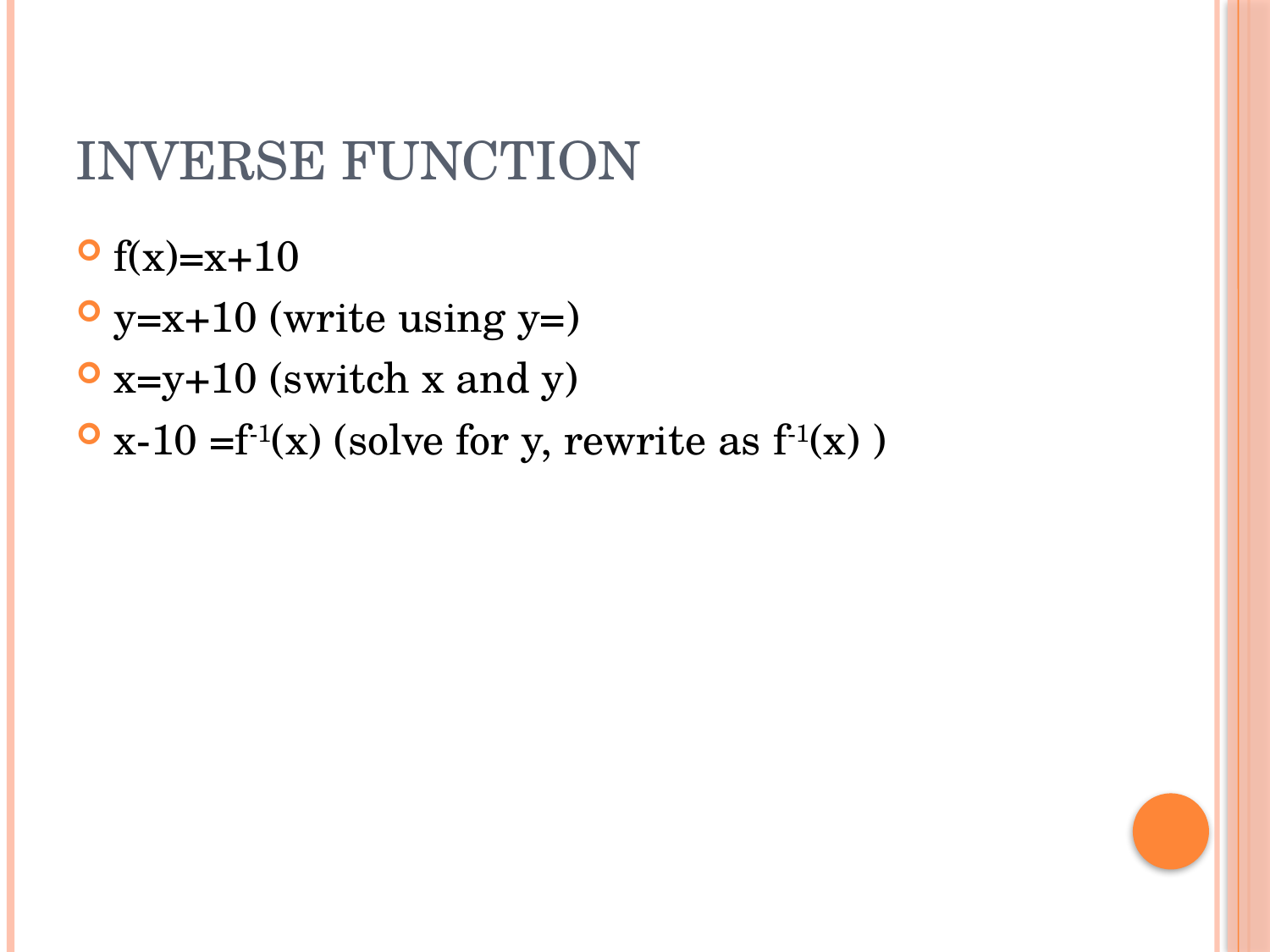

# Inverse Function
f(x)=x+10
y=x+10 (write using y=)
x=y+10 (switch x and y)
x-10 =f-1(x) (solve for y, rewrite as f-1(x) )